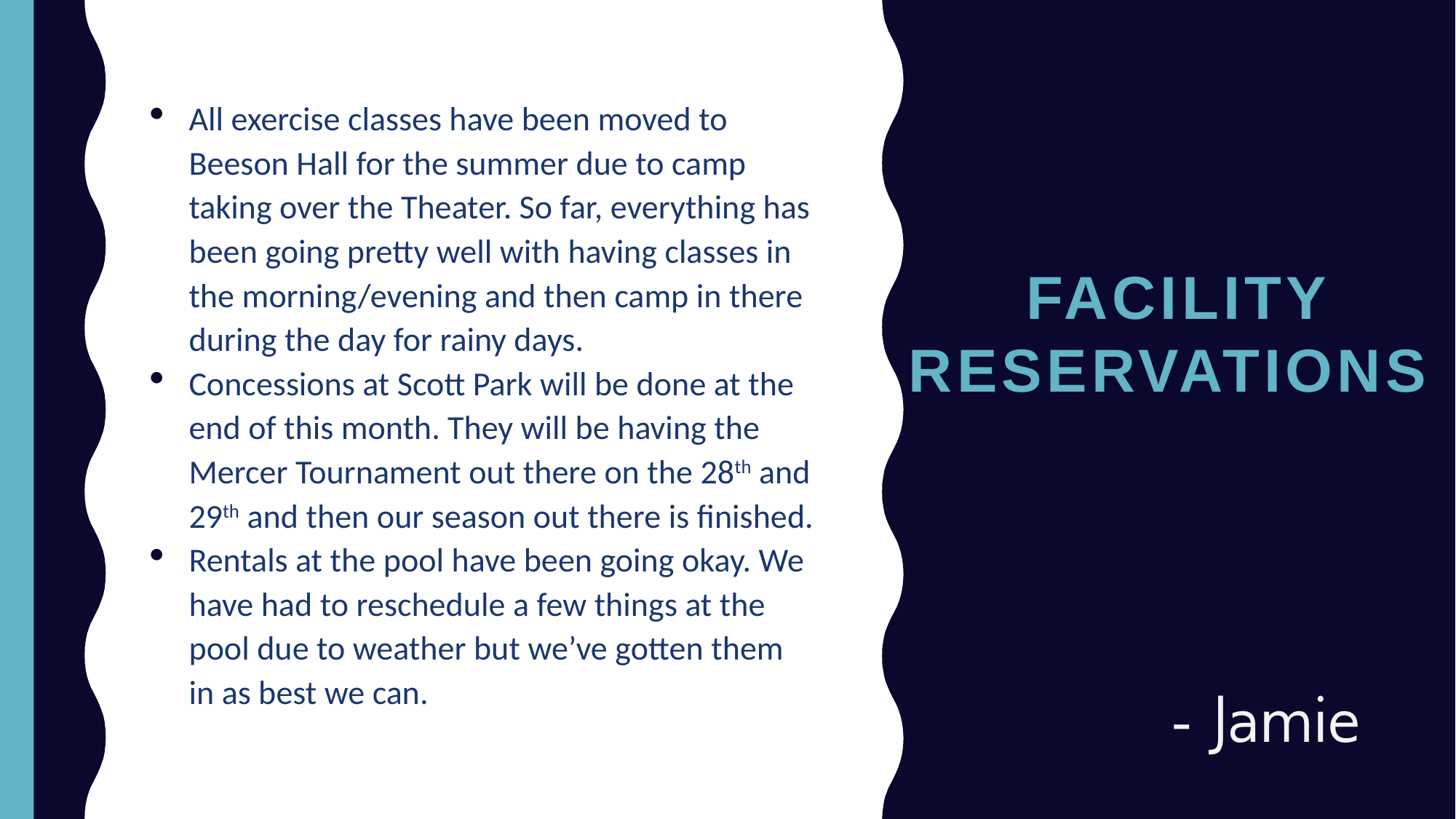

All exercise classes have been moved to Beeson Hall for the summer due to camp taking over the Theater. So far, everything has been going pretty well with having classes in the morning/evening and then camp in there during the day for rainy days.
Concessions at Scott Park will be done at the end of this month. They will be having the Mercer Tournament out there on the 28th and 29th and then our season out there is finished.
Rentals at the pool have been going okay. We have had to reschedule a few things at the pool due to weather but we’ve gotten them in as best we can.

# FACILITY Reservations
- Jamie